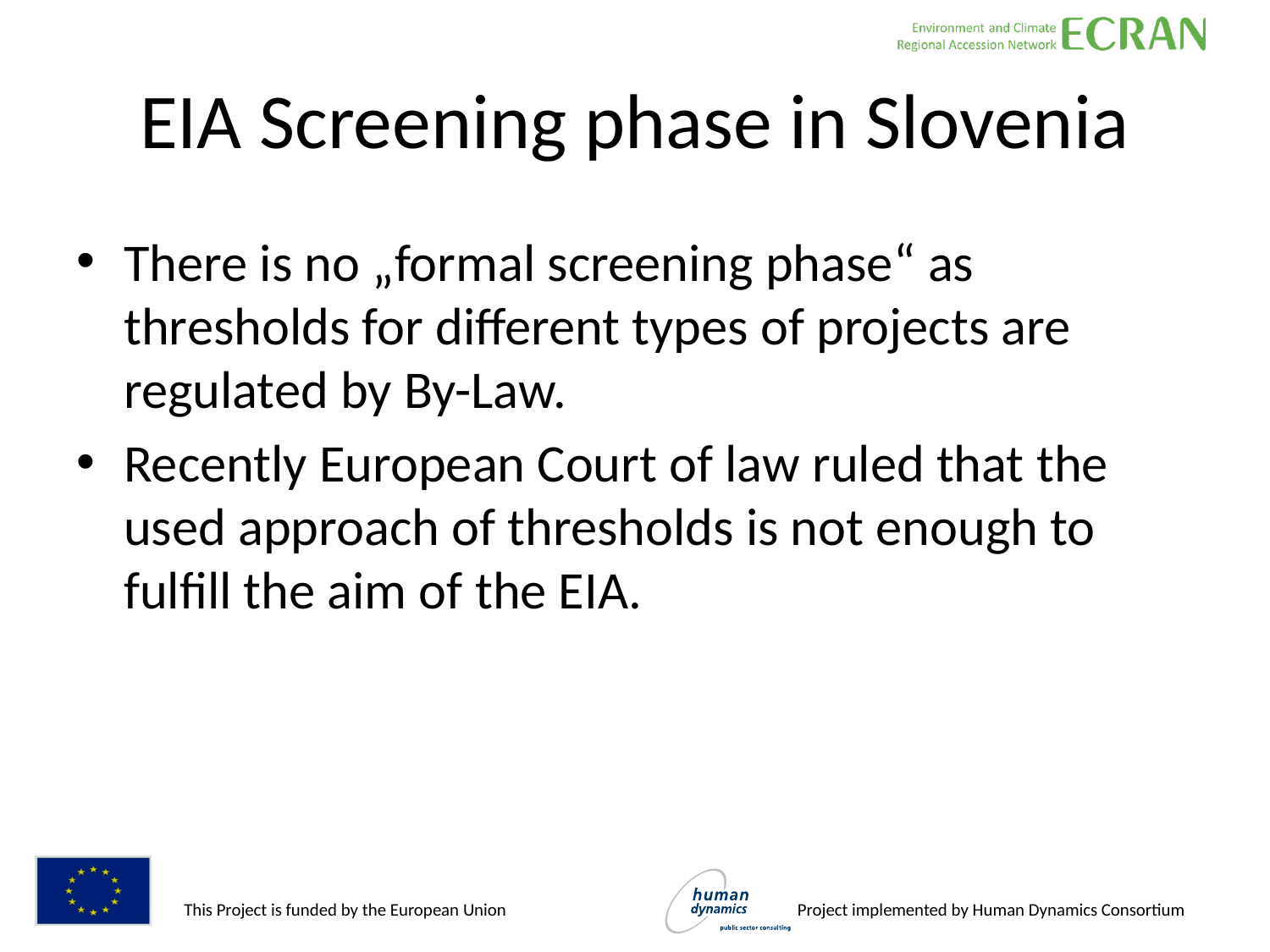

# EIA Screening phase in Slovenia
There is no „formal screening phase“ as thresholds for different types of projects are regulated by By-Law.
Recently European Court of law ruled that the used approach of thresholds is not enough to fulfill the aim of the EIA.